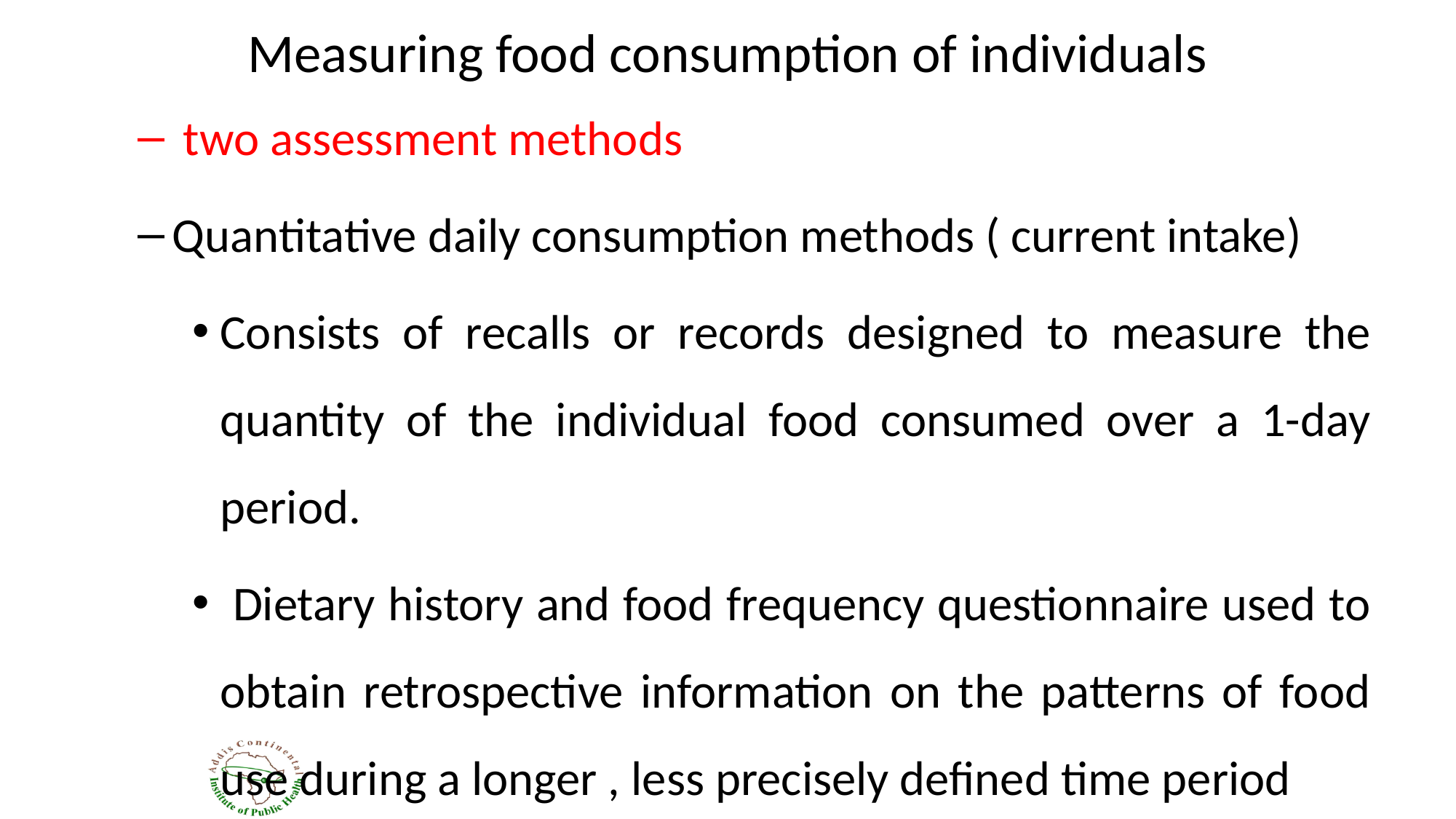

# Measuring food consumption of individuals
 two assessment methods
Quantitative daily consumption methods ( current intake)
Consists of recalls or records designed to measure the quantity of the individual food consumed over a 1-day period.
 Dietary history and food frequency questionnaire used to obtain retrospective information on the patterns of food use during a longer , less precisely defined time period